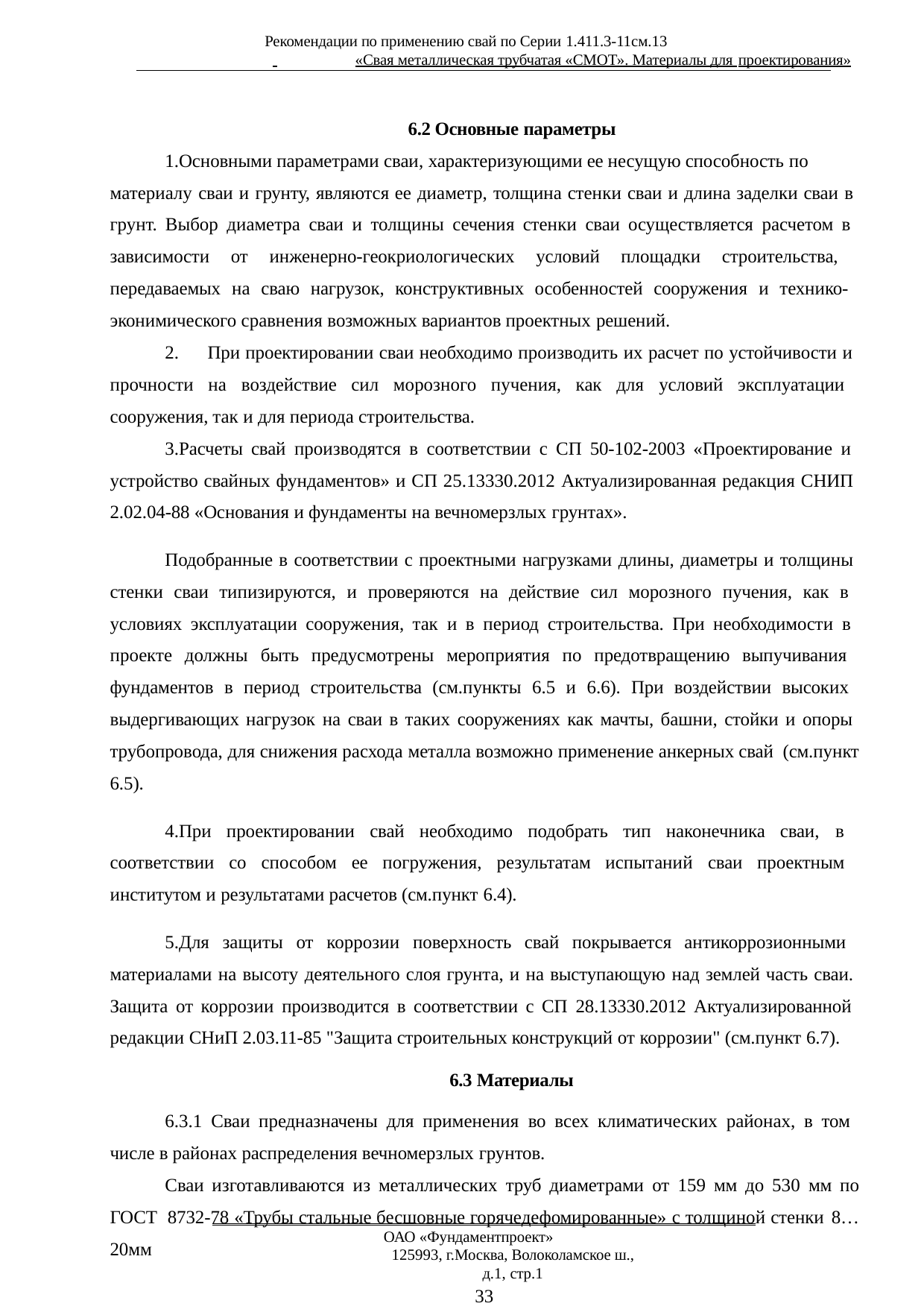

Рекомендации по применению свай по Серии 1.411.3-11см.13
 	«Свая металлическая трубчатая «СМОТ». Материалы для проектирования»

6.2 Основные параметры
Основными параметрами сваи, характеризующими ее несущую способность по
материалу сваи и грунту, являются ее диаметр, толщина стенки сваи и длина заделки сваи в  грунт. Выбор диаметра сваи и толщины сечения стенки сваи осуществляется расчетом в  зависимости от инженерно-геокриологических условий площадки строительства,  передаваемых на сваю нагрузок, конструктивных особенностей сооружения и технико-  эконимического сравнения возможных вариантов проектных решений.
При проектировании сваи необходимо производить их расчет по устойчивости и
прочности на воздействие сил морозного пучения, как для условий эксплуатации  сооружения, так и для периода строительства.
Расчеты свай производятся в соответствии с СП 50-102-2003 «Проектирование и  устройство свайных фундаментов» и СП 25.13330.2012 Актуализированная редакция СНИП  2.02.04-88 «Основания и фундаменты на вечномерзлых грунтах».
Подобранные в соответствии с проектными нагрузками длины, диаметры и толщины  стенки сваи типизируются, и проверяются на действие сил морозного пучения, как в  условиях эксплуатации сооружения, так и в период строительства. При необходимости в  проекте должны быть предусмотрены мероприятия по предотвращению выпучивания  фундаментов в период строительства (см.пункты 6.5 и 6.6). При воздействии высоких  выдергивающих нагрузок на сваи в таких сооружениях как мачты, башни, стойки и опоры  трубопровода, для снижения расхода металла возможно применение анкерных свай  (см.пункт 6.5).
При проектировании свай необходимо подобрать тип наконечника сваи, в  соответствии со способом ее погружения, результатам испытаний сваи проектным  институтом и результатами расчетов (см.пункт 6.4).
Для защиты от коррозии поверхность свай покрывается антикоррозионными  материалами на высоту деятельного слоя грунта, и на выступающую над землей часть сваи.  Защита от коррозии производится в соответствии с СП 28.13330.2012 Актуализированной  редакции СНиП 2.03.11-85 "Защита строительных конструкций от коррозии" (см.пункт 6.7).

6.3 Материалы
6.3.1 Сваи предназначены для применения во всех климатических районах, в том  числе в районах распределения вечномерзлых грунтов.
Сваи изготавливаются из металлических труб диаметрами от 159 мм до 530 мм по ГОСТ  8732-78 «Трубы стальные бесшовные горячедефомированные» с толщиной стенки 8…20мм
ОАО «Фундаментпроект»
125993, г.Москва, Волоколамское ш., д.1, стр.1
33